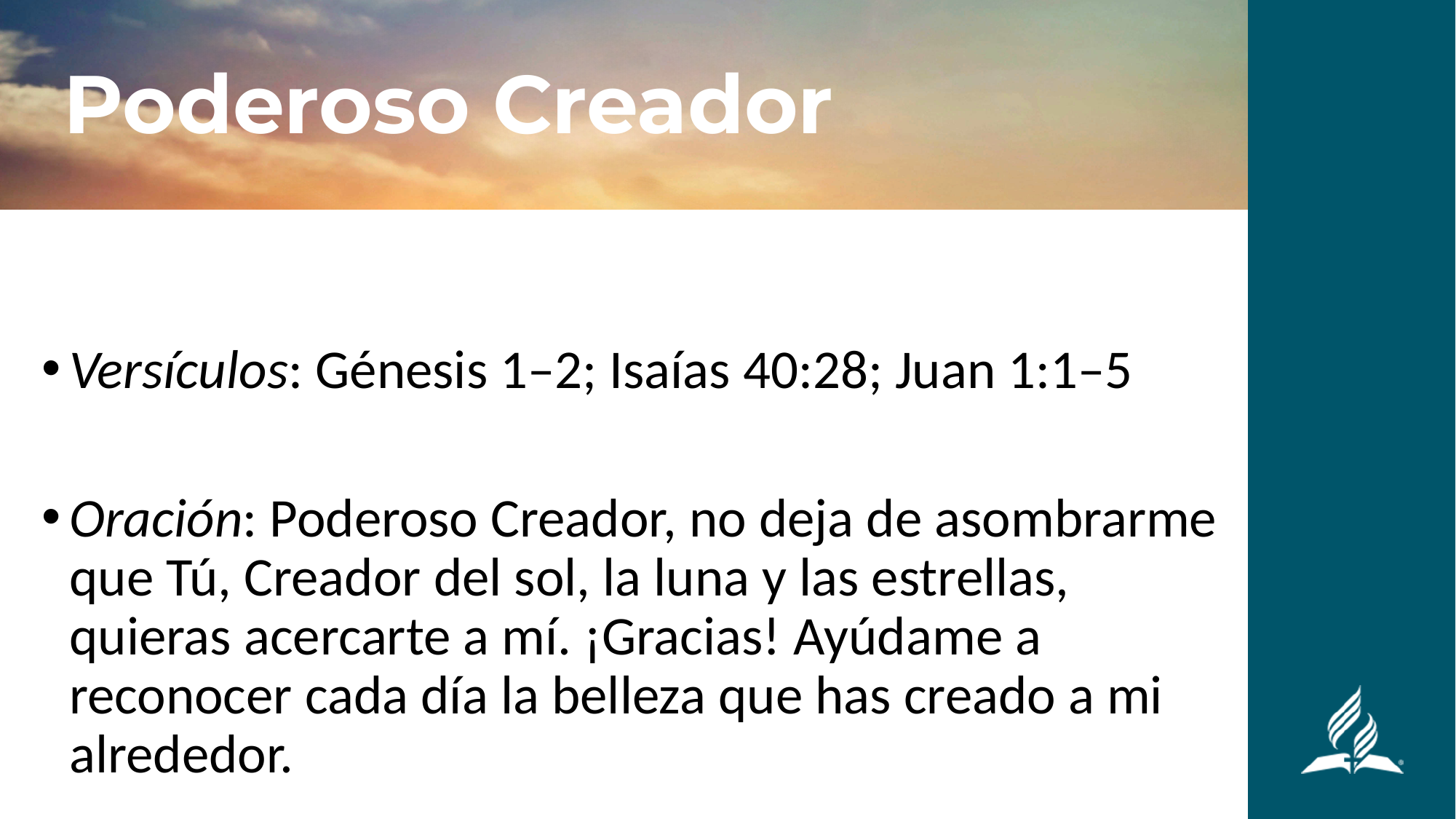

Poderoso Creador

Versículos: Génesis 1–2; Isaías 40:28; Juan 1:1–5

Oración: Poderoso Creador, no deja de asombrarme que Tú, Creador del sol, la luna y las estrellas, quieras acercarte a mí. ¡Gracias! Ayúdame a reconocer cada día la belleza que has creado a mi alrededor.